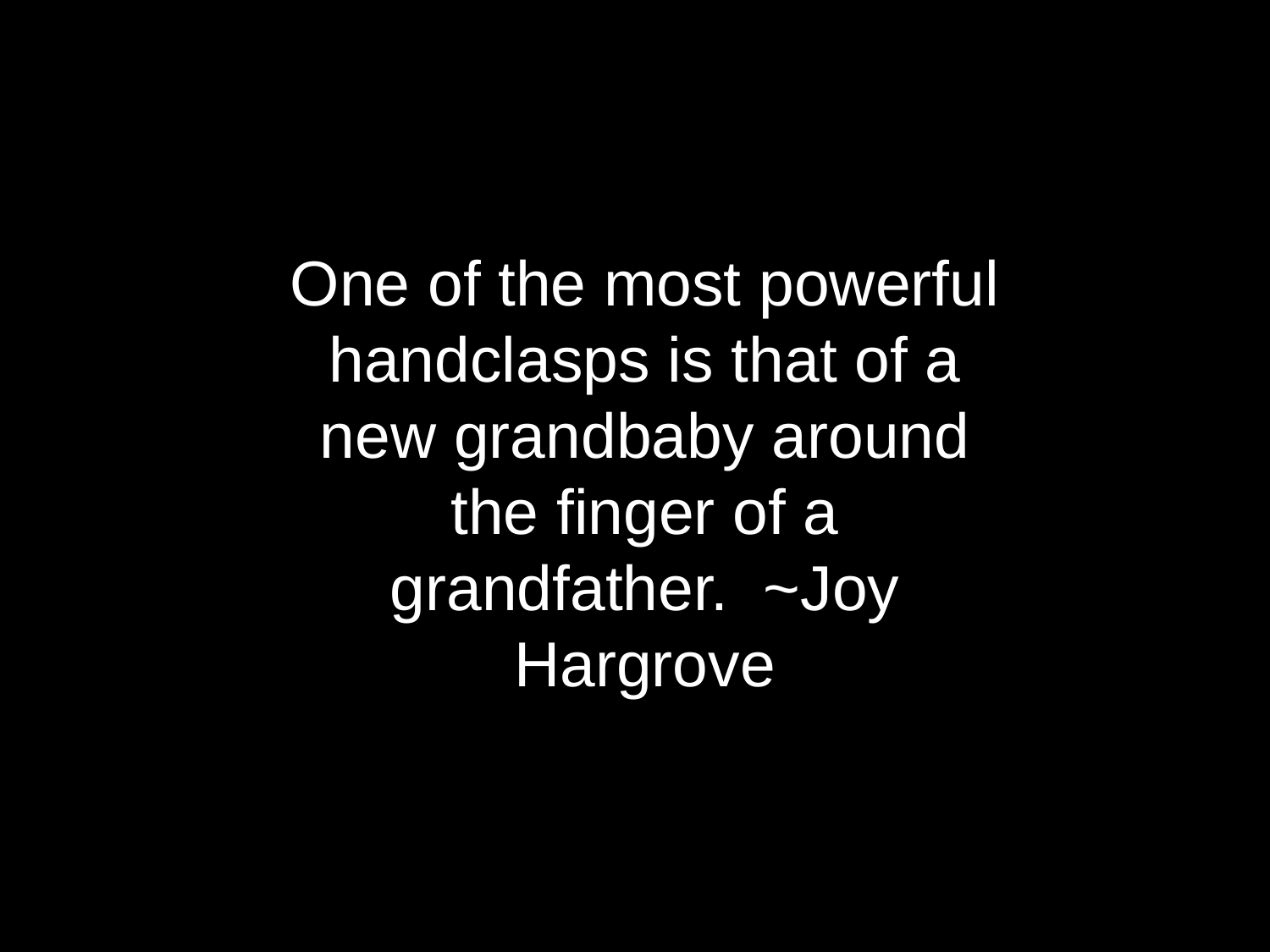

One of the most powerful handclasps is that of a new grandbaby around the finger of a grandfather.  ~Joy Hargrove